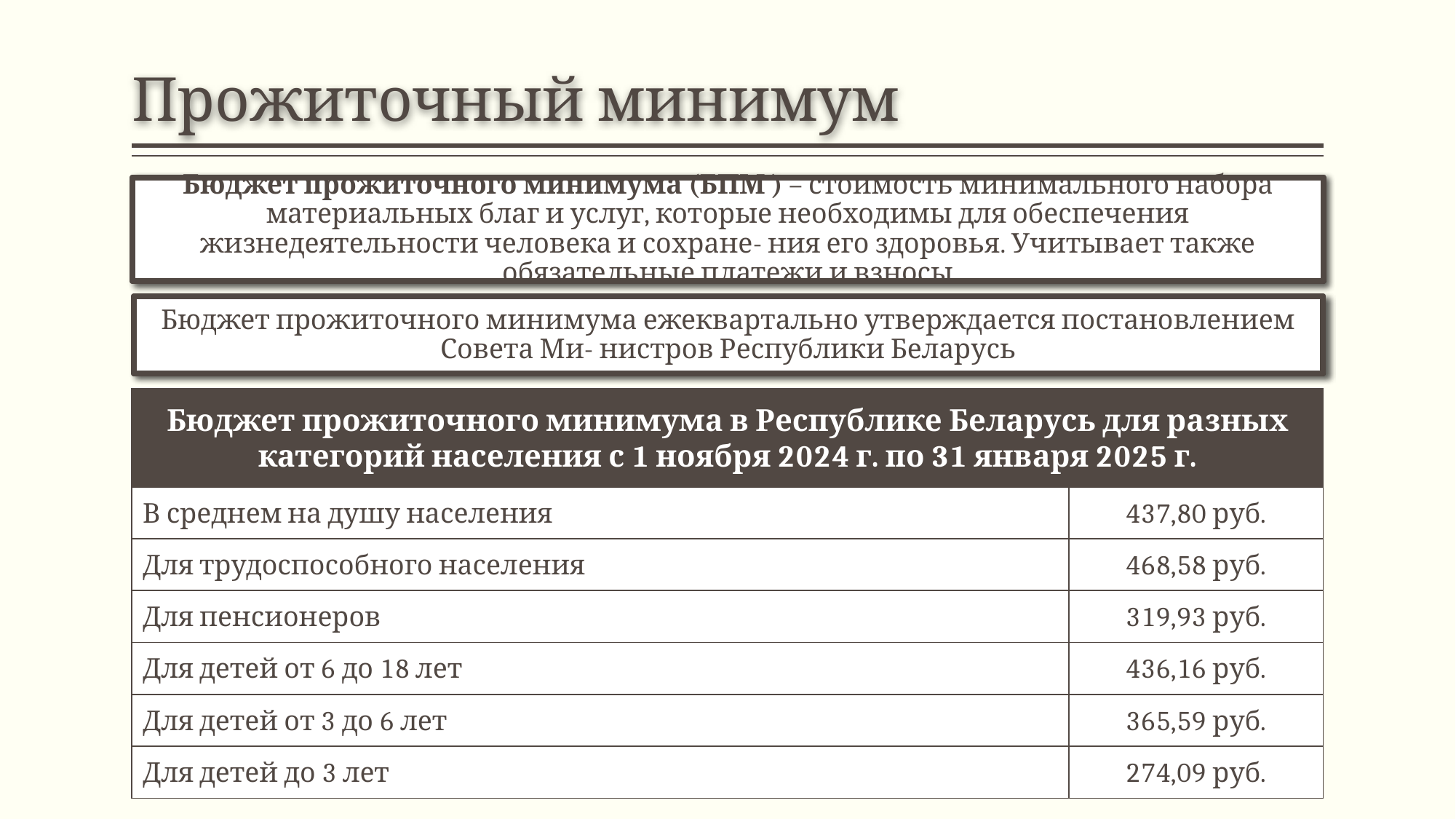

# Прожиточный минимум

Бюджет прожиточного минимума (БПМ ) – стоимость минимального набора материальных благ и услуг, которые необходимы для обеспечения жизнедеятельности человека и сохране- ния его здоровья. Учитывает также обязательные платежи и взносы

Бюджет прожиточного минимума ежеквартально утверждается постановлением Совета Ми- нистров Республики Беларусь
| Бюджет прожиточного минимума в Республике Беларусь для разных категорий населения с 1 ноября 2024 г. по 31 января 2025 г. |  |
| --- | --- |
| В среднем на душу населения | 437,80 руб. |
| Для трудоспособного населения | 468,58 руб. |
| Для пенсионеров | 319,93 руб. |
| Для детей от 6 до 18 лет | 436,16 руб. |
| Для детей от 3 до 6 лет | 365,59 руб. |
| Для детей до 3 лет | 274,09 руб. |